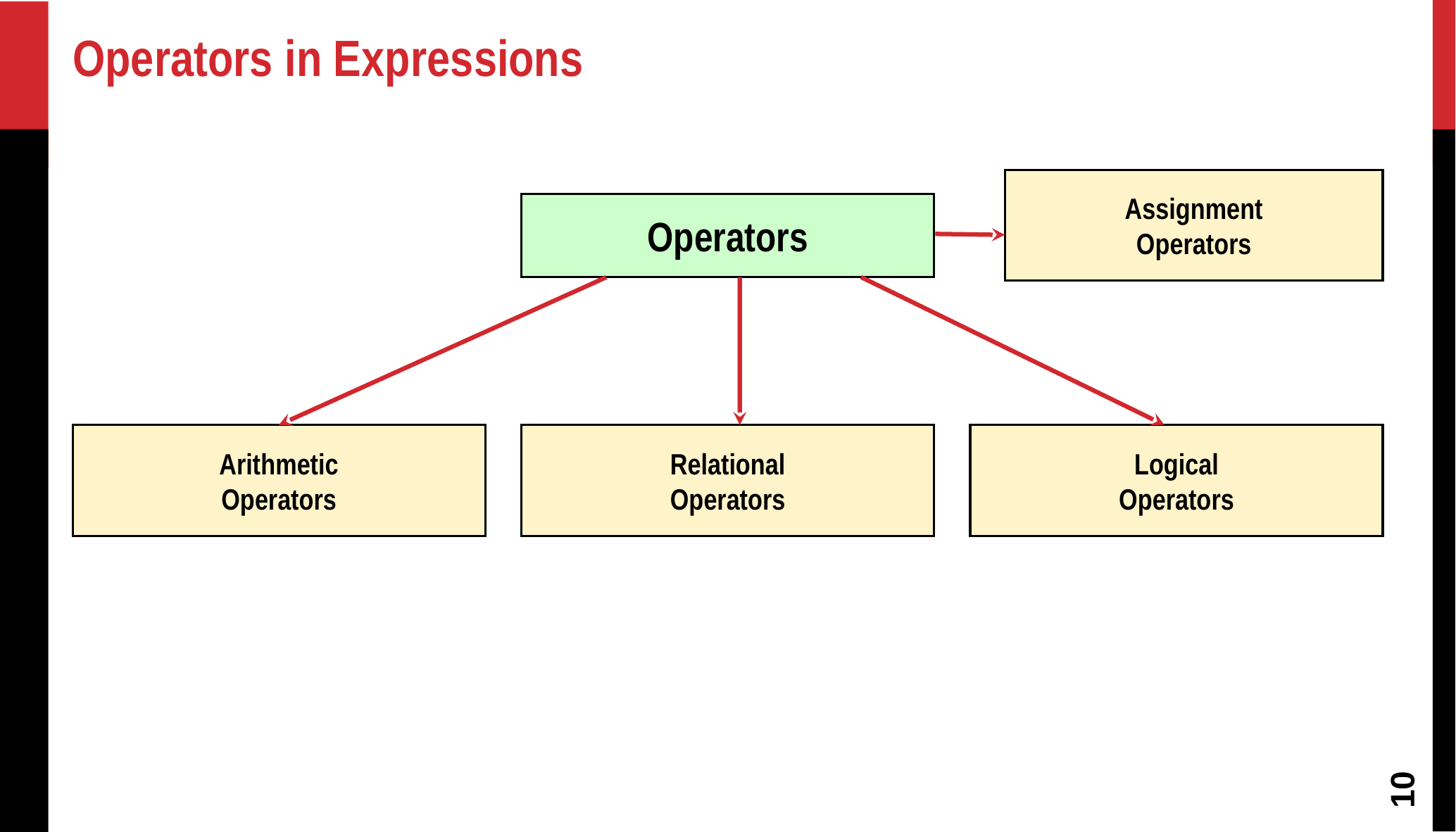

Operators in Expressions
Assignment
Operators
Operators

Arithmetic
Operators
Relational
Operators
Logical
Operators
10